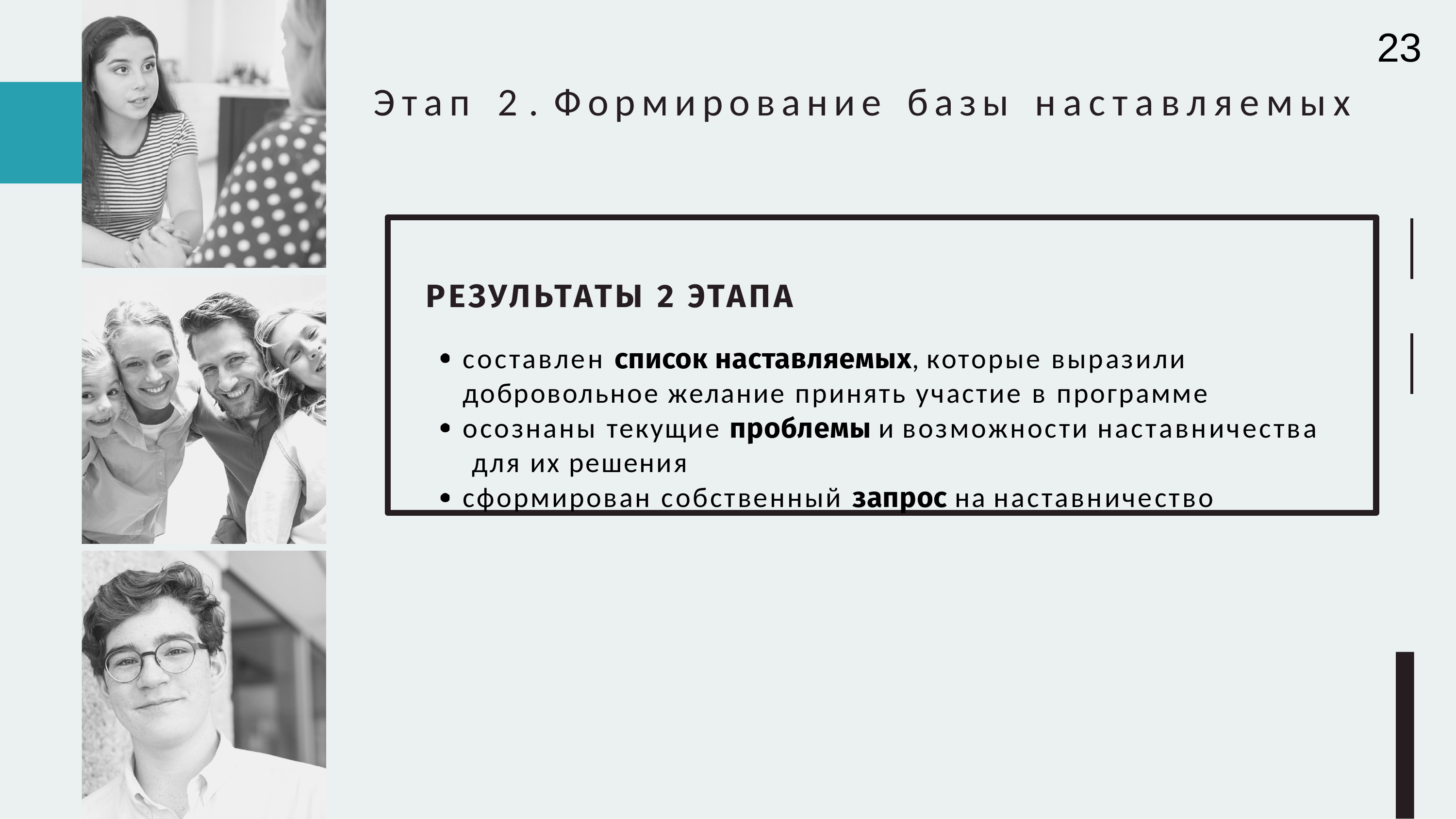

# 23
Этап	2 .	Формирование	базы	наставляемых

РЕЗУЛЬТАТЫ 2 ЭТАПА
составлен список наставляемых, которые выразили  добровольное желание принять участие в программе  осознаны текущие проблемы и возможности наставничества  для их решения
сформирован собственный запрос на наставничество